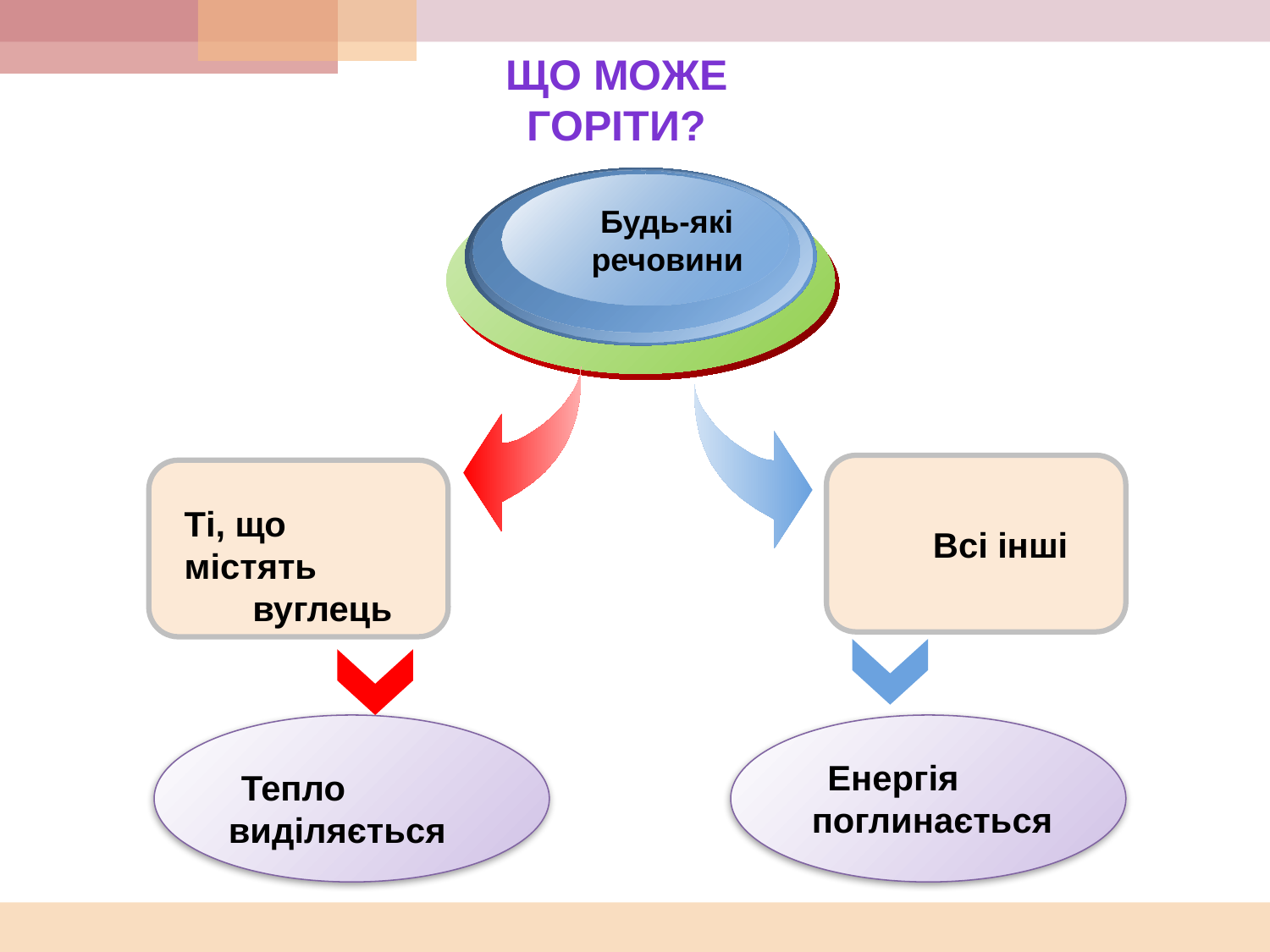

# Що може горіти?

     Будь-які
    речовини

Ті, що містять
       вуглець
       Всі інші

Енергія         поглинається
Тепло          виділяється